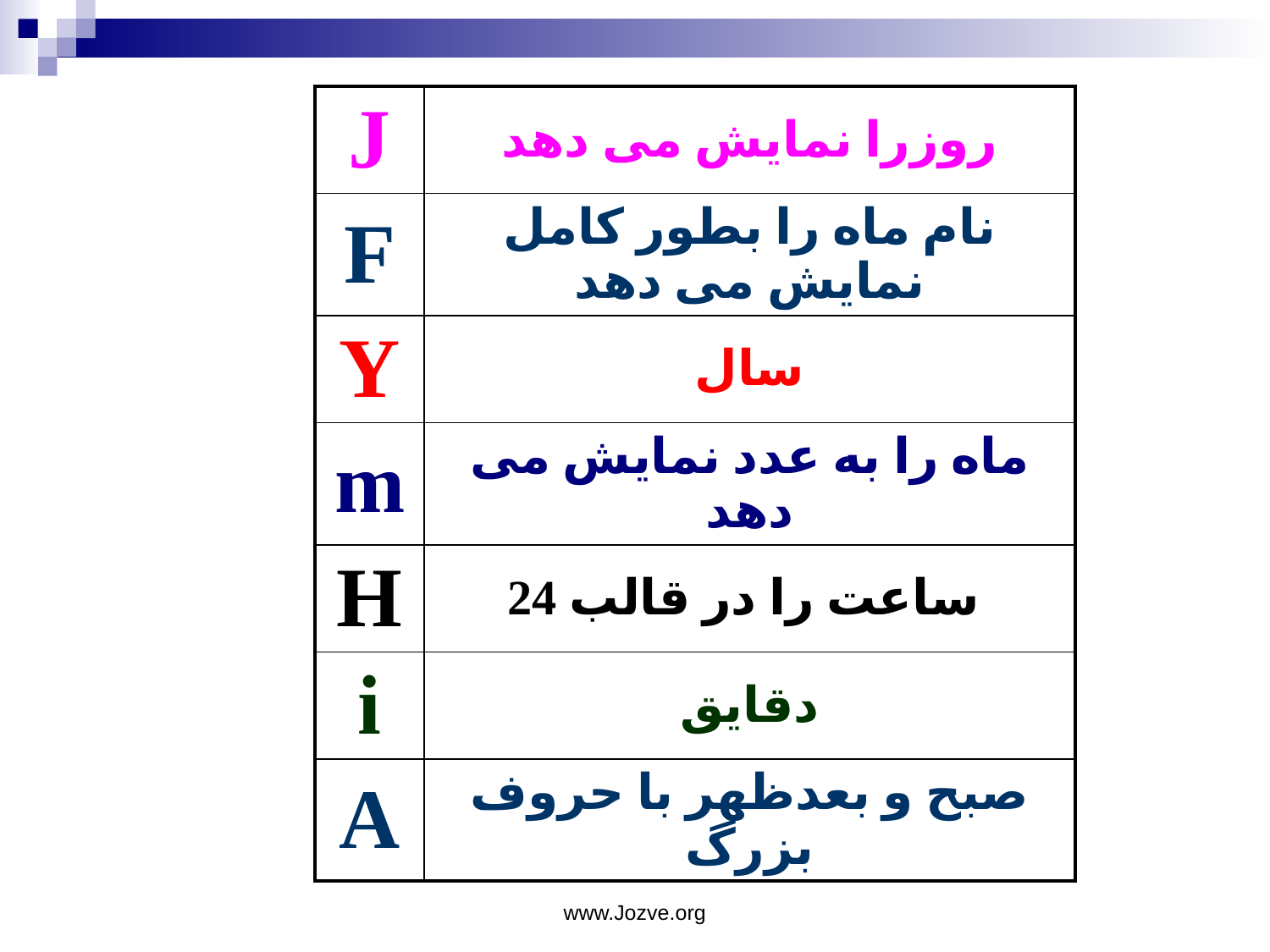

| J | روزرا نمایش می دهد |
| --- | --- |
| F | نام ماه را بطور کامل نمایش می دهد |
| Y | سال |
| m | ماه را به عدد نمایش می دهد |
| H | ساعت را در قالب 24 |
| i | دقایق |
| A | صبح و بعدظهر با حروف بزرگ |
www.Jozve.org